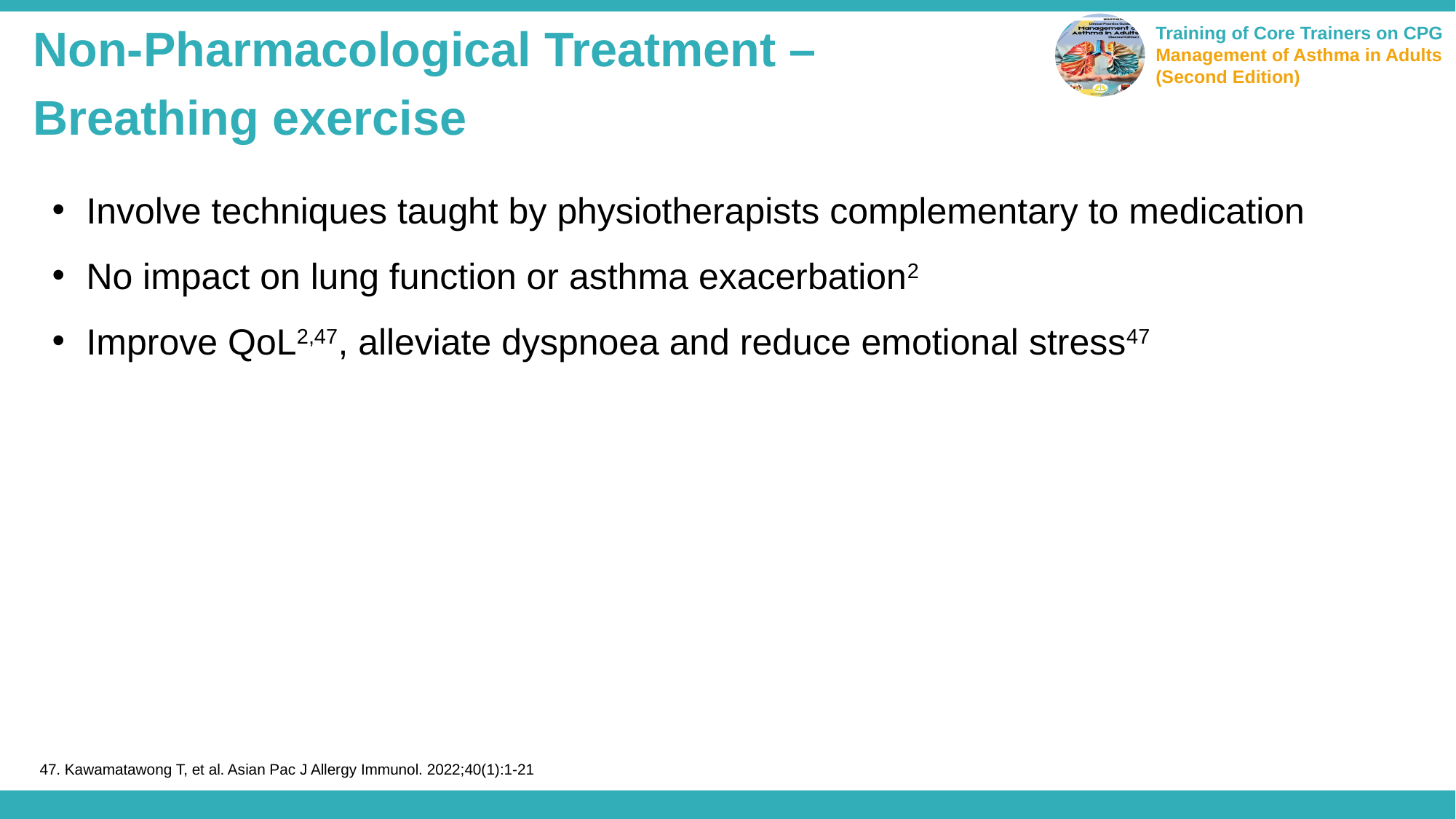

Non-Pharmacological Treatment –
Breathing exercise
Involve techniques taught by physiotherapists complementary to medication
No impact on lung function or asthma exacerbation2
Improve QoL2,47, alleviate dyspnoea and reduce emotional stress47
47. Kawamatawong T, et al. Asian Pac J Allergy Immunol. 2022;40(1):1-21